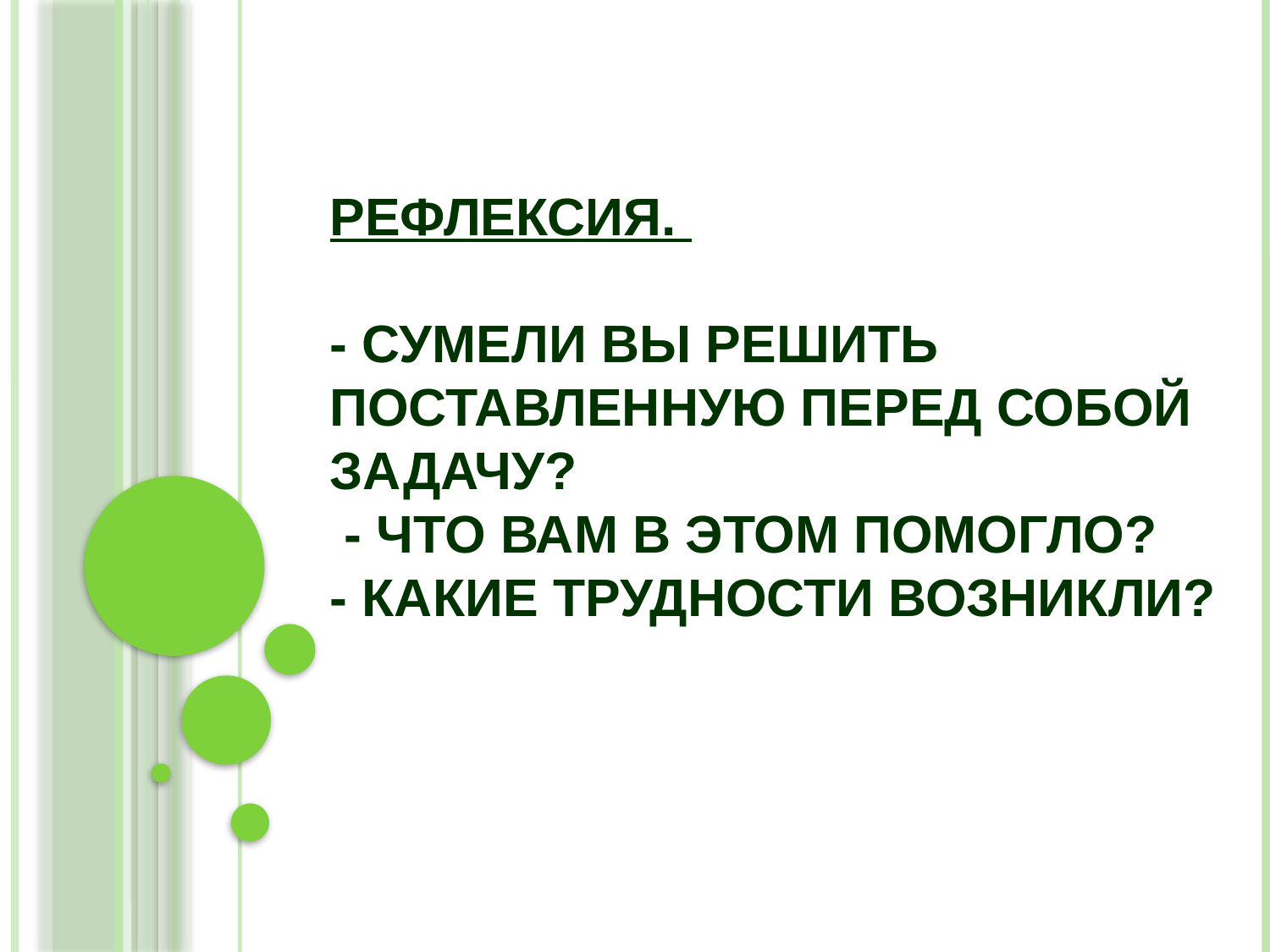

# Рефлексия. - Сумели вы решить поставленную перед собой задачу? - Что вам в этом помогло? - Какие трудности возникли?